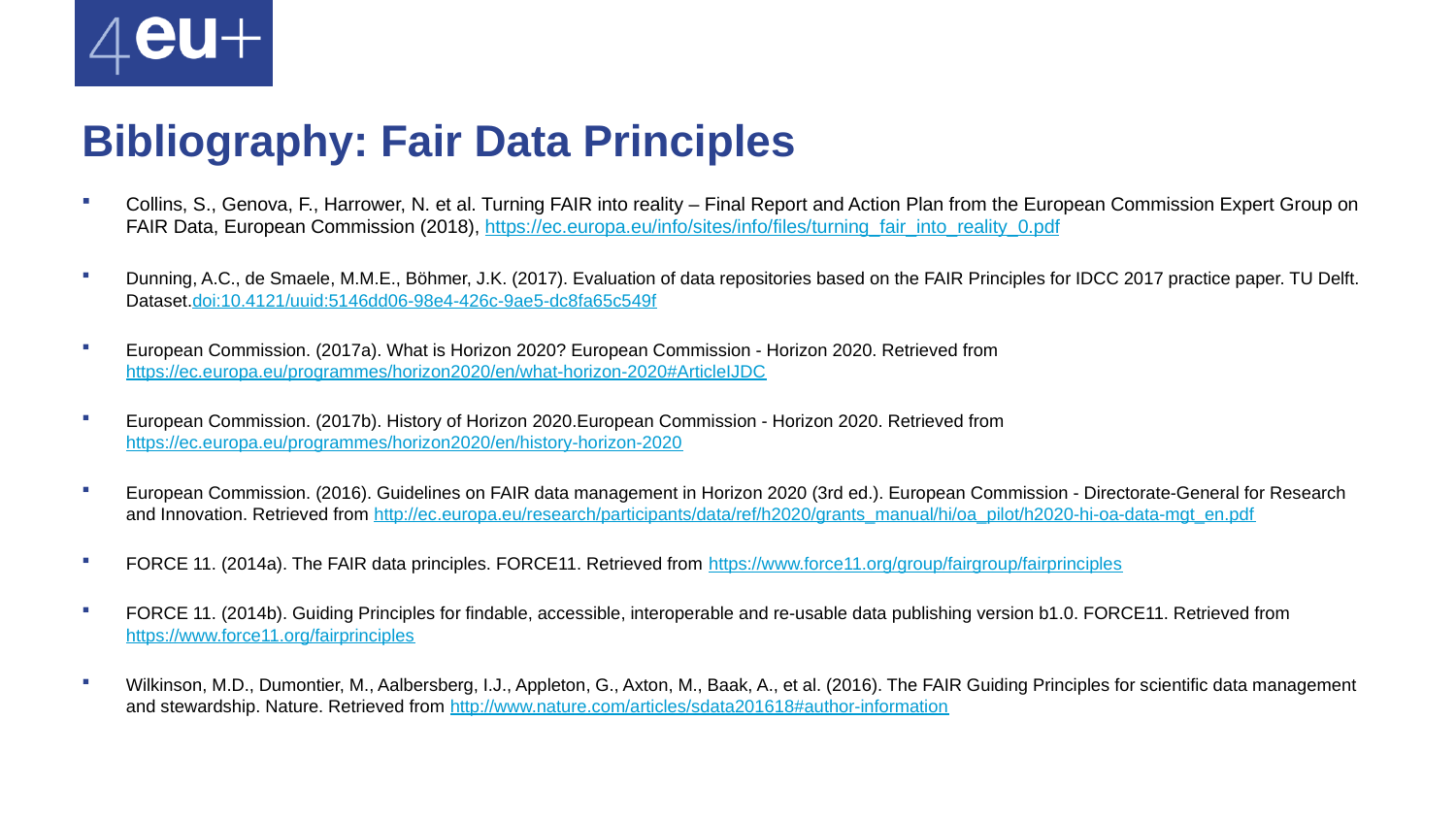

# Bibliography: Fair Data Principles
Collins, S., Genova, F., Harrower, N. et al. Turning FAIR into reality – Final Report and Action Plan from the European Commission Expert Group on FAIR Data, European Commission (2018), https://ec.europa.eu/info/sites/info/files/turning_fair_into_reality_0.pdf

Dunning, A.C., de Smaele, M.M.E., Böhmer, J.K. (2017). Evaluation of data repositories based on the FAIR Principles for IDCC 2017 practice paper. TU Delft. Dataset.doi:10.4121/uuid:5146dd06-98e4-426c-9ae5-dc8fa65c549f

European Commission. (2017a). What is Horizon 2020? European Commission - Horizon 2020. Retrieved from https://ec.europa.eu/programmes/horizon2020/en/what-horizon-2020#ArticleIJDC

European Commission. (2017b). History of Horizon 2020.European Commission - Horizon 2020. Retrieved from https://ec.europa.eu/programmes/horizon2020/en/history-horizon-2020

European Commission. (2016). Guidelines on FAIR data management in Horizon 2020 (3rd ed.). European Commission - Directorate-General for Research and Innovation. Retrieved from http://ec.europa.eu/research/participants/data/ref/h2020/grants_manual/hi/oa_pilot/h2020-hi-oa-data-mgt_en.pdf

FORCE 11. (2014a). The FAIR data principles. FORCE11. Retrieved from https://www.force11.org/group/fairgroup/fairprinciples

FORCE 11. (2014b). Guiding Principles for findable, accessible, interoperable and re-usable data publishing version b1.0. FORCE11. Retrieved from https://www.force11.org/fairprinciples

Wilkinson, M.D., Dumontier, M., Aalbersberg, I.J., Appleton, G., Axton, M., Baak, A., et al. (2016). The FAIR Guiding Principles for scientific data management and stewardship. Nature. Retrieved from http://www.nature.com/articles/sdata201618#author-information